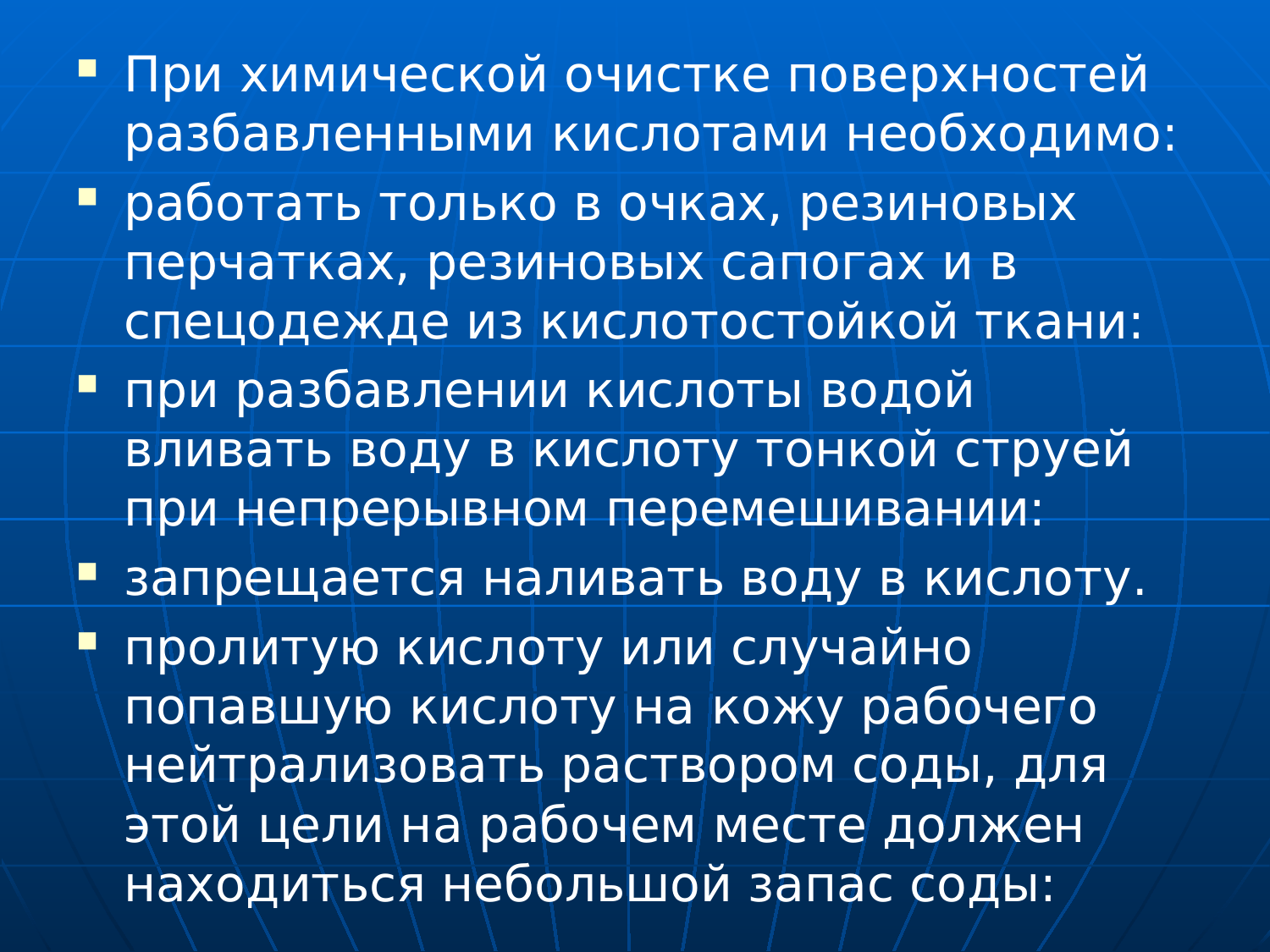

При химической очистке поверхностей разбавленными кислотами необходимо:
работать только в очках, резиновых перчатках, резиновых сапогах и в спецодежде из кислотостойкой ткани:
при разбавлении кислоты водой вливать воду в кислоту тонкой струей при непрерывном перемешивании:
запрещается наливать воду в кислоту.
пролитую кислоту или случайно попавшую кислоту на кожу рабочего нейтрализовать раствором соды, для этой цели на рабочем месте должен находиться небольшой запас соды: